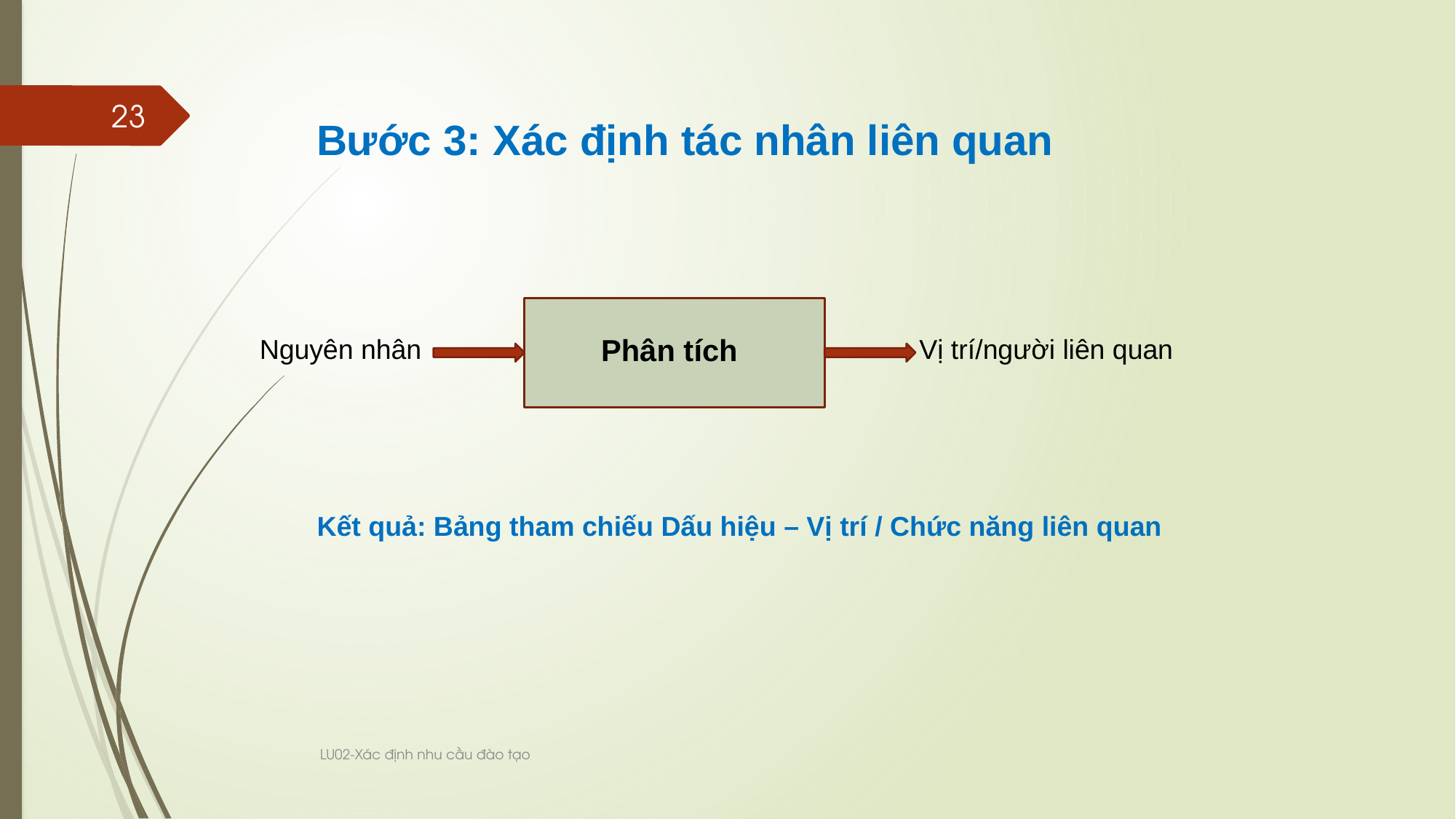

23
Bước 3: Xác định tác nhân liên quan

Nguyên nhân
      Vị trí/người liên quan

Phân tích
Kết quả: Bảng tham chiếu Dấu hiệu – Vị trí / Chức năng liên quan
LU02-Xác định nhu cầu đào tạo